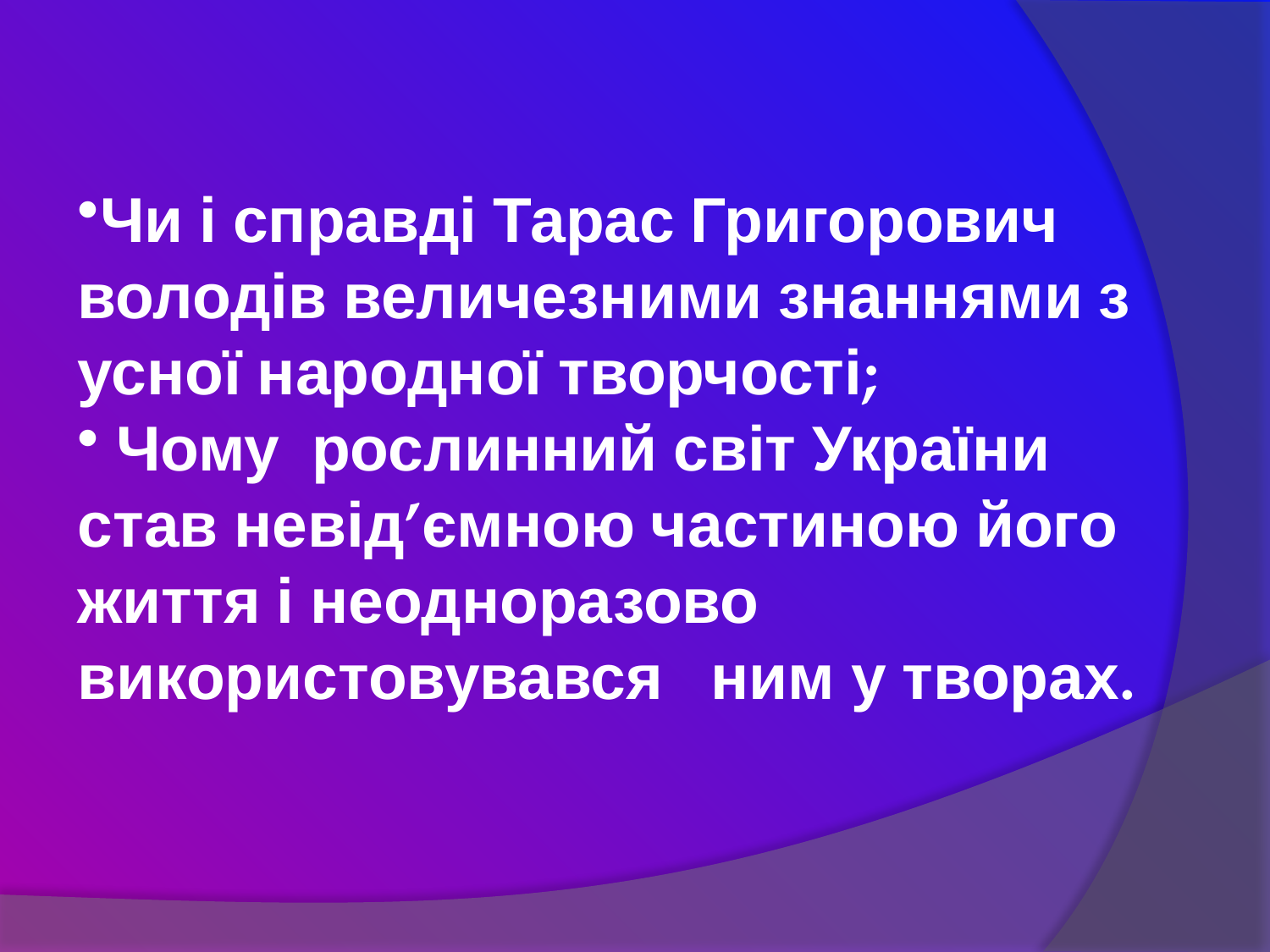

Чи і справді Тарас Григорович володів величезними знаннями з усної народної творчості;
 Чому  рослинний світ України став невід’ємною частиною його життя і неодноразово використовувався   ним у творах.